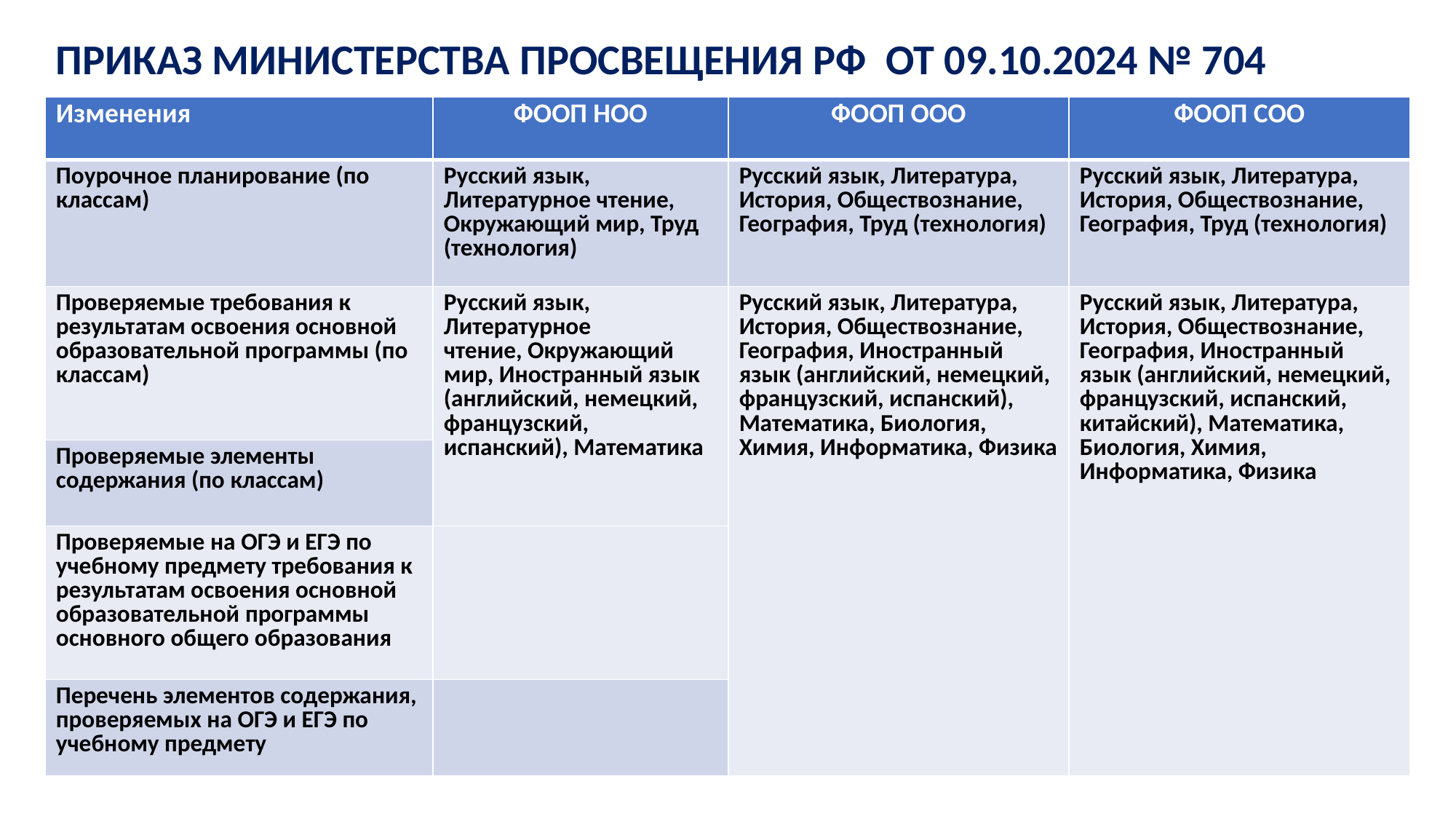

ПРИКАЗ МИНИСТЕРСТВА ПРОСВЕЩЕНИЯ РФ  ОТ 09.10.2024 № 704
| Изменения | ФООП НОО | ФООП ООО | ФООП СОО |
| --- | --- | --- | --- |
| Поурочное планирование (по классам) | Русский язык, Литературное чтение, Окружающий мир, Труд (технология) | Русский язык, Литература, История, Обществознание, География, Труд (технология) | Русский язык, Литература, История, Обществознание, География, Труд (технология) |
| Проверяемые требования к результатам освоения основной образовательной программы (по классам) | Русский язык, Литературное чтение, Окружающий мир, Иностранный язык (английский, немецкий, французский, испанский), Математика | Русский язык, Литература, История, Обществознание, География, Иностранный язык (английский, немецкий, французский, испанский), Математика, Биология, Химия, Информатика, Физика | Русский язык, Литература, История, Обществознание, География, Иностранный язык (английский, немецкий, французский, испанский, китайский), Математика, Биология, Химия, Информатика, Физика |
| Проверяемые элементы содержания (по классам) |  |  |  |
| Проверяемые на ОГЭ и ЕГЭ по учебному предмету требования к результатам освоения основной образовательной программы основного общего образования |  |  |  |
| Перечень элементов содержания, проверяемых на ОГЭ и ЕГЭ по учебному предмету |  |  |  |